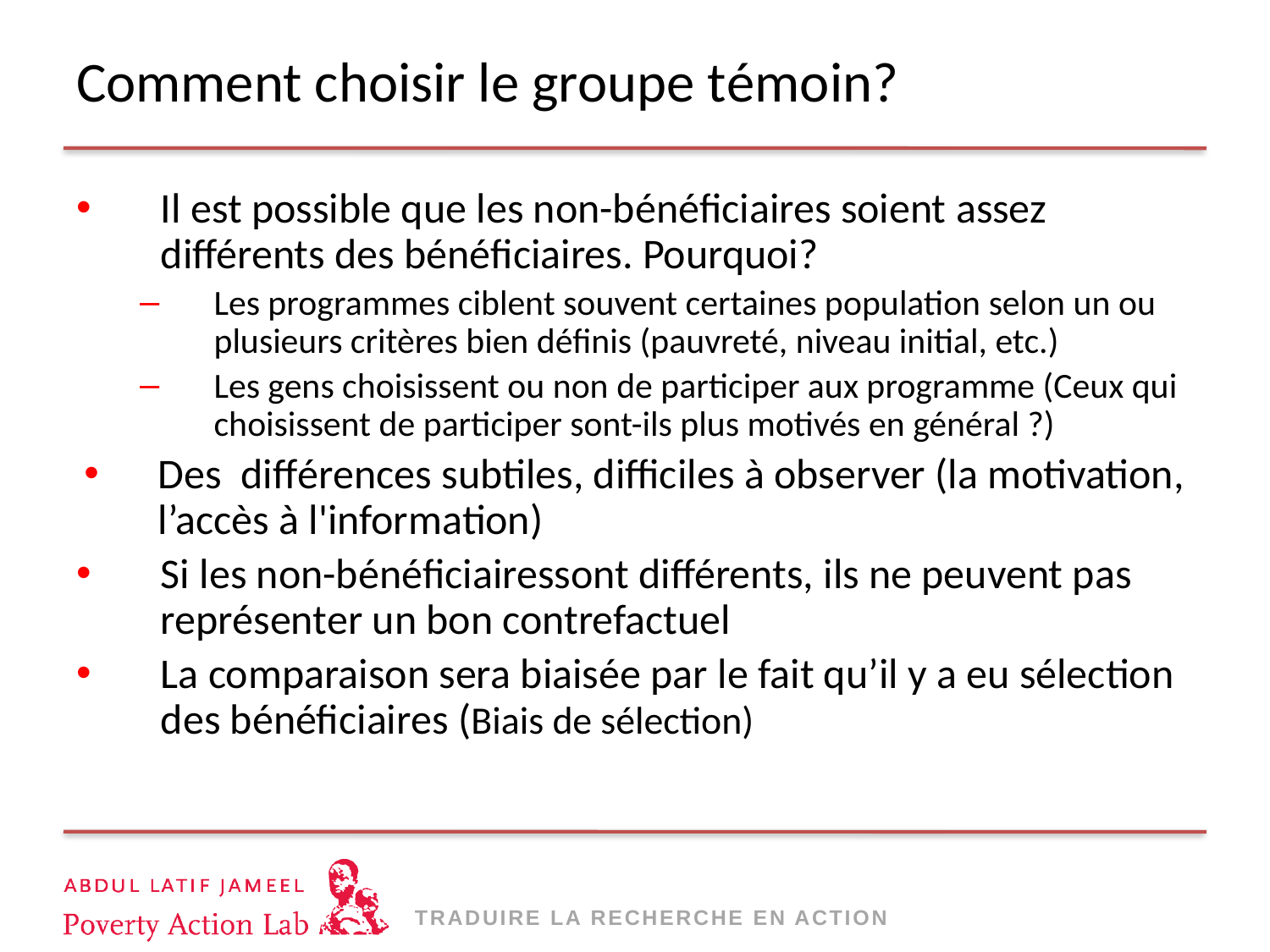

# Comment choisir le groupe témoin?
Il est possible que les non-bénéficiaires soient assez différents des bénéficiaires. Pourquoi?
Les programmes ciblent souvent certaines population selon un ou plusieurs critères bien définis (pauvreté, niveau initial, etc.)
Les gens choisissent ou non de participer aux programme (Ceux qui choisissent de participer sont-ils plus motivés en général ?)
Des  différences subtiles, difficiles à observer (la motivation, l’accès à l'information)
Si les non-bénéficiairessont différents, ils ne peuvent pas représenter un bon contrefactuel
La comparaison sera biaisée par le fait qu’il y a eu sélection des bénéficiaires (Biais de sélection)